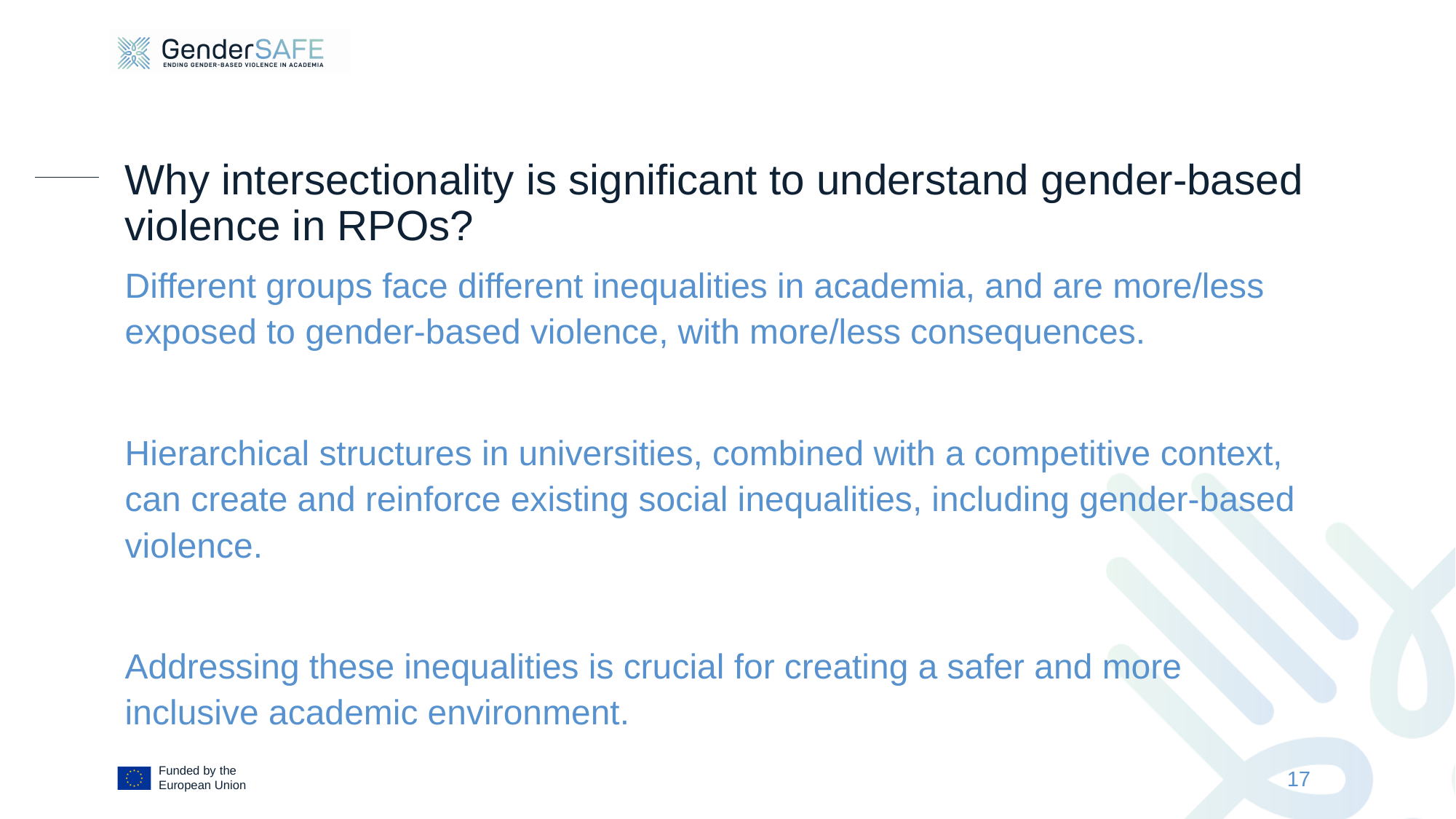

# Why intersectionality is significant to understand gender-based violence in RPOs?
Different groups face different inequalities in academia, and are more/less exposed to gender-based violence, with more/less consequences.

Hierarchical structures in universities, combined with a competitive context, can create and reinforce existing social inequalities, including gender-based violence.

Addressing these inequalities is crucial for creating a safer and more inclusive academic environment.

17